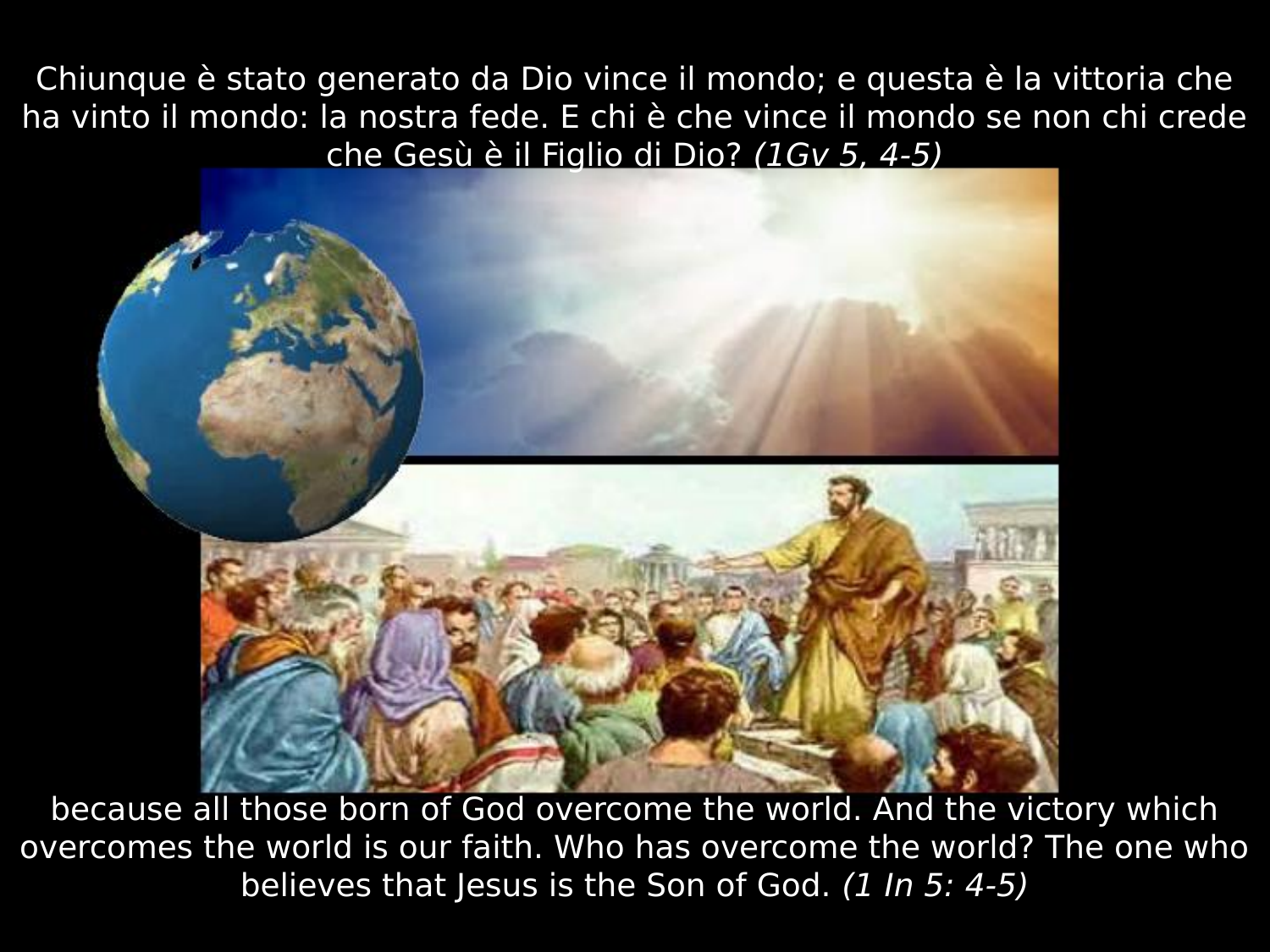

# Chiunque è stato generato da Dio vince il mondo; e questa è la vittoria che ha vinto il mondo: la nostra fede. E chi è che vince il mondo se non chi crede che Gesù è il Figlio di Dio? (1Gv 5, 4-5)
because all those born of God overcome the world. And the victory which overcomes the world is our faith. Who has overcome the world? The one who believes that Jesus is the Son of God. (1 In 5: 4-5)